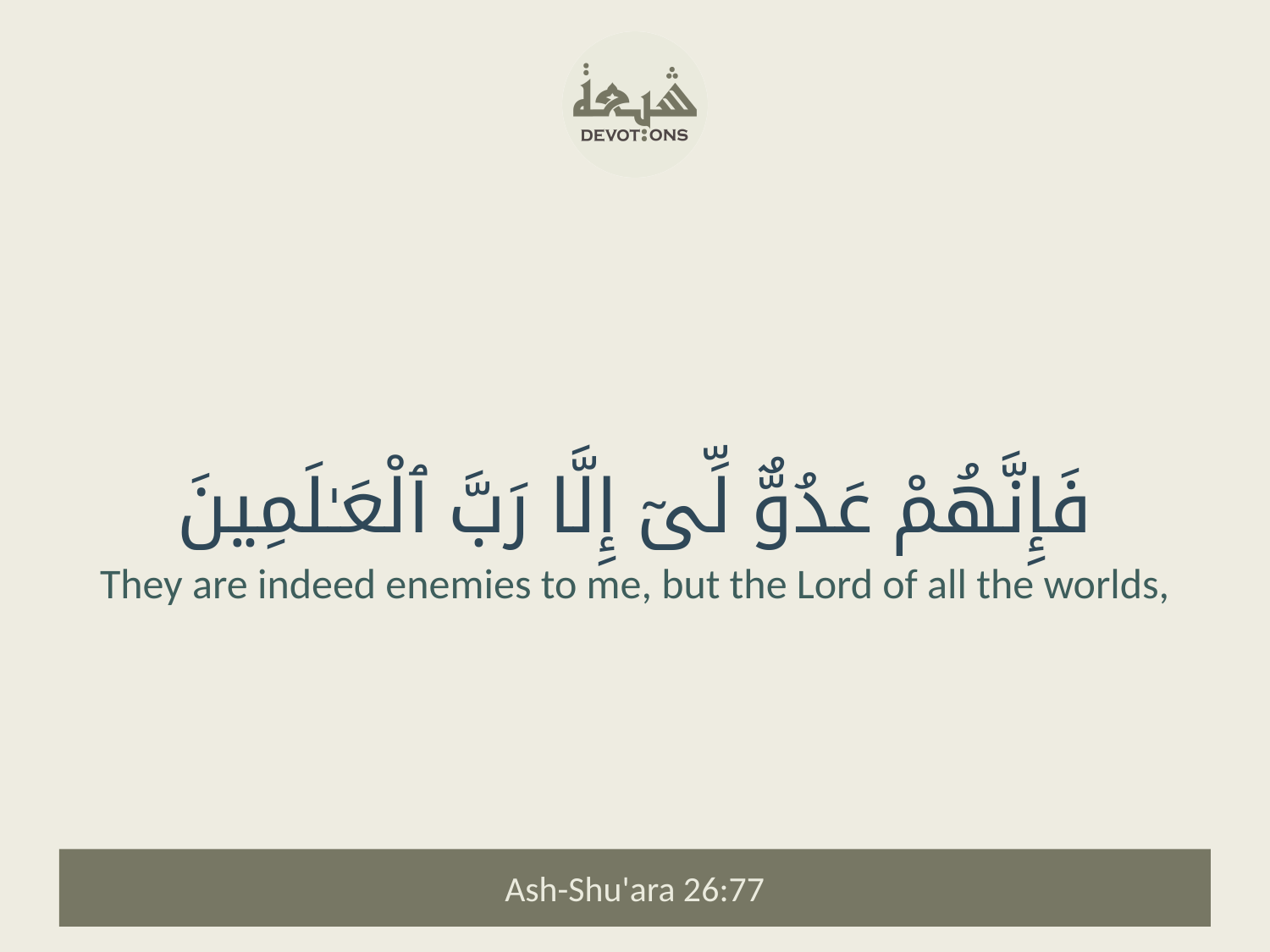

فَإِنَّهُمْ عَدُوٌّ لِّىٓ إِلَّا رَبَّ ٱلْعَـٰلَمِينَ
They are indeed enemies to me, but the Lord of all the worlds,
Ash-Shu'ara 26:77